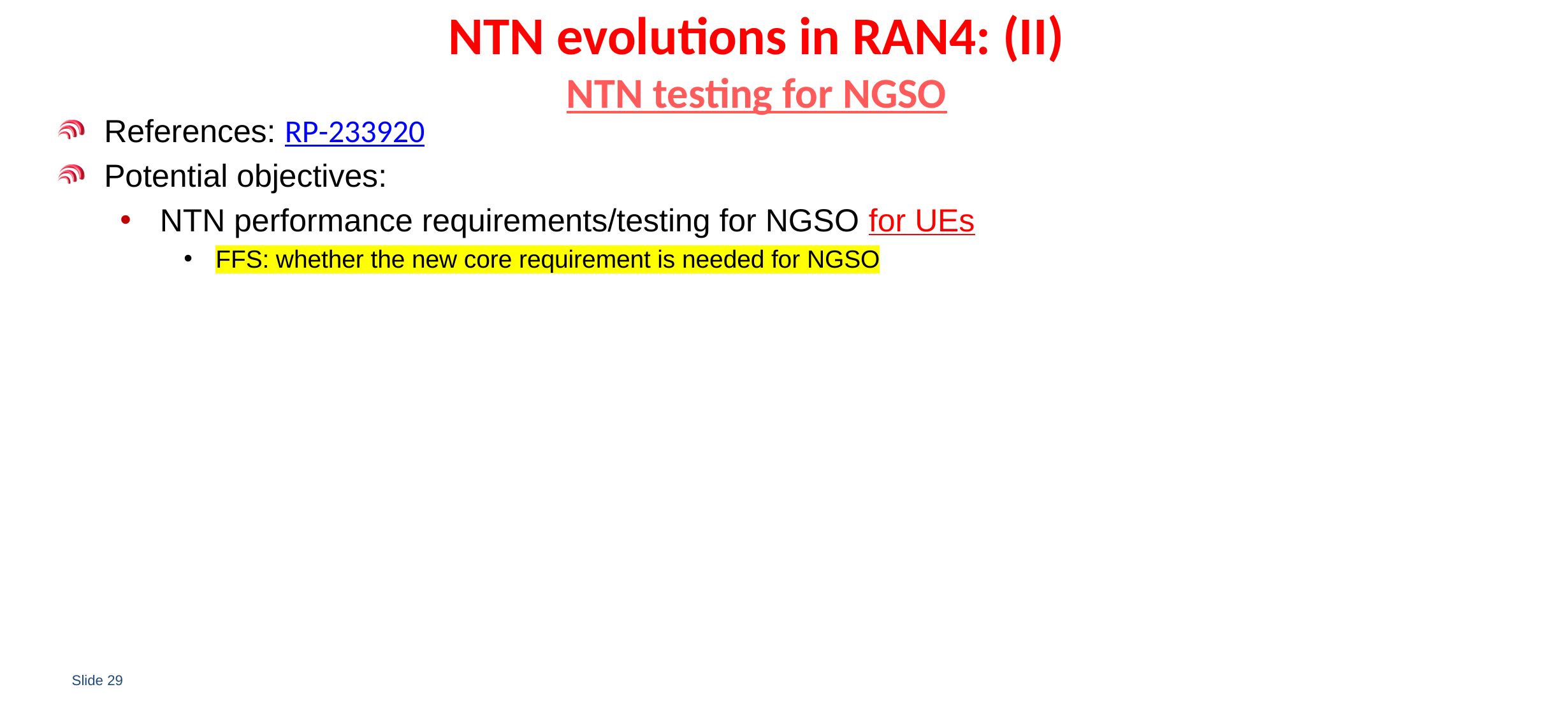

# NTN evolutions in RAN4: (II) NTN testing for NGSO
References: RP-233920
Potential objectives:
NTN performance requirements/testing for NGSO for UEs
FFS: whether the new core requirement is needed for NGSO